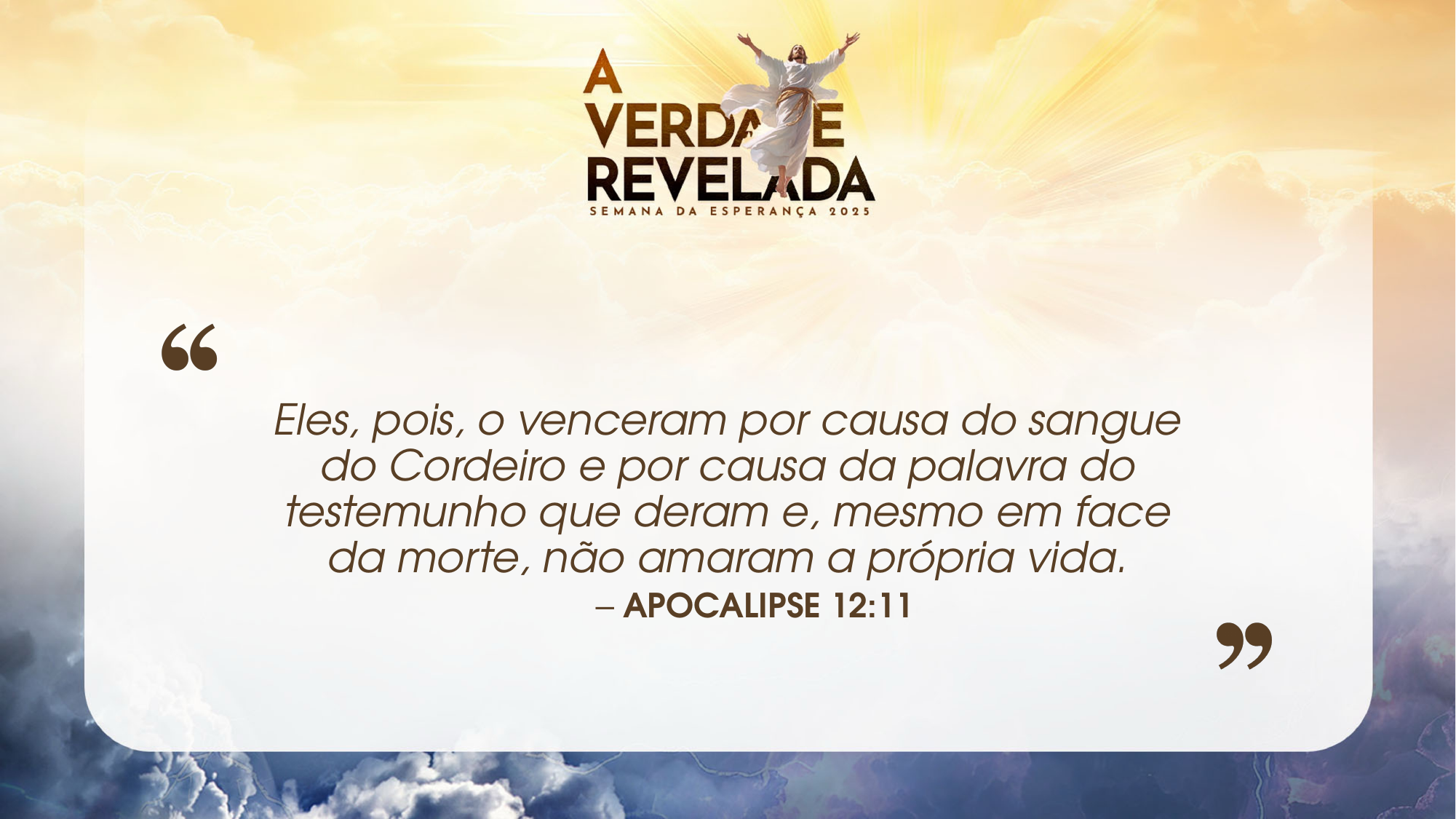

Eles, pois, o venceram por causa do sangue do Cordeiro e por causa da palavra do testemunho que deram e, mesmo em face da morte, não amaram a própria vida.
APOCALIPSE 12:11